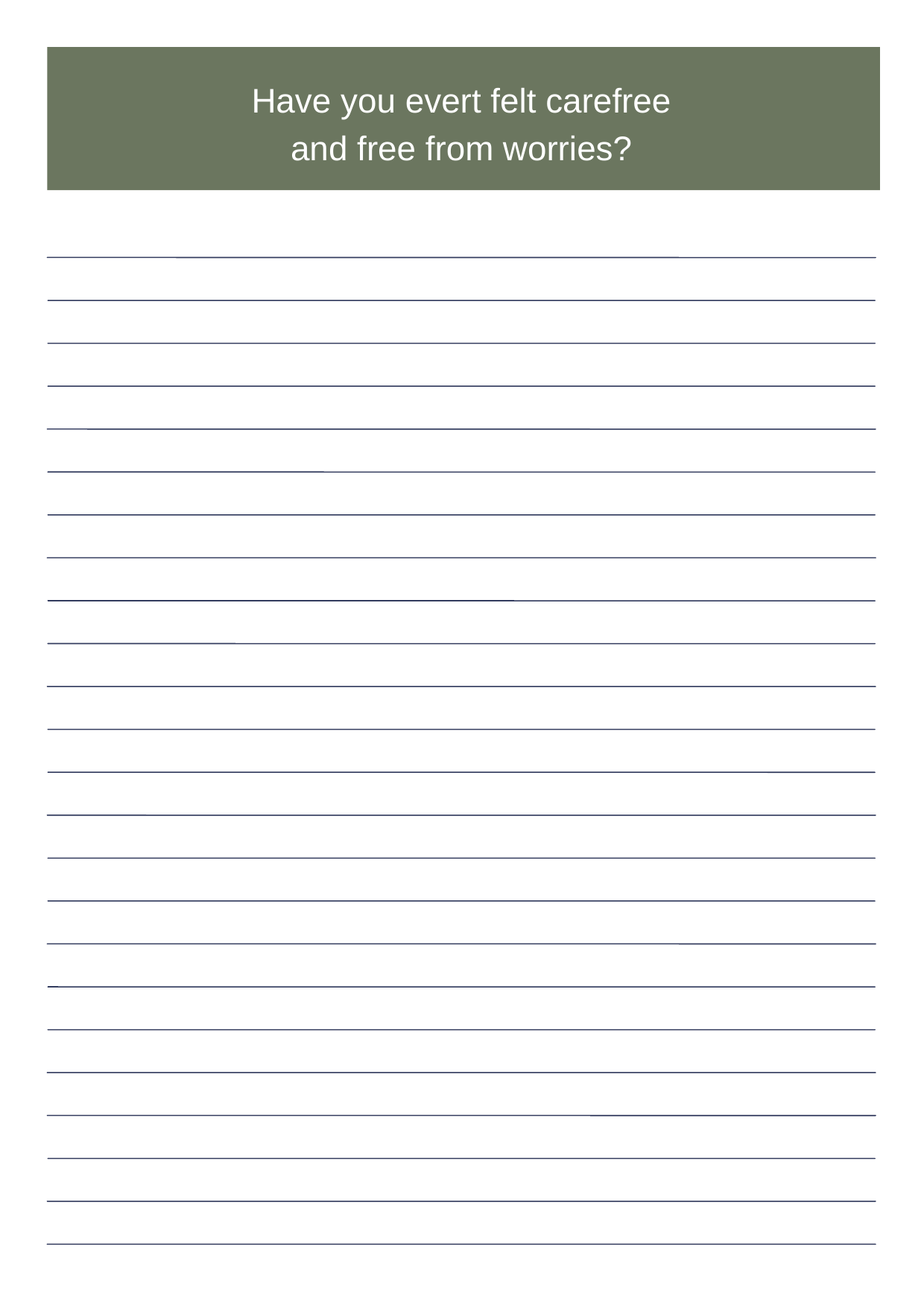

Have you evert felt carefree and free from worries?